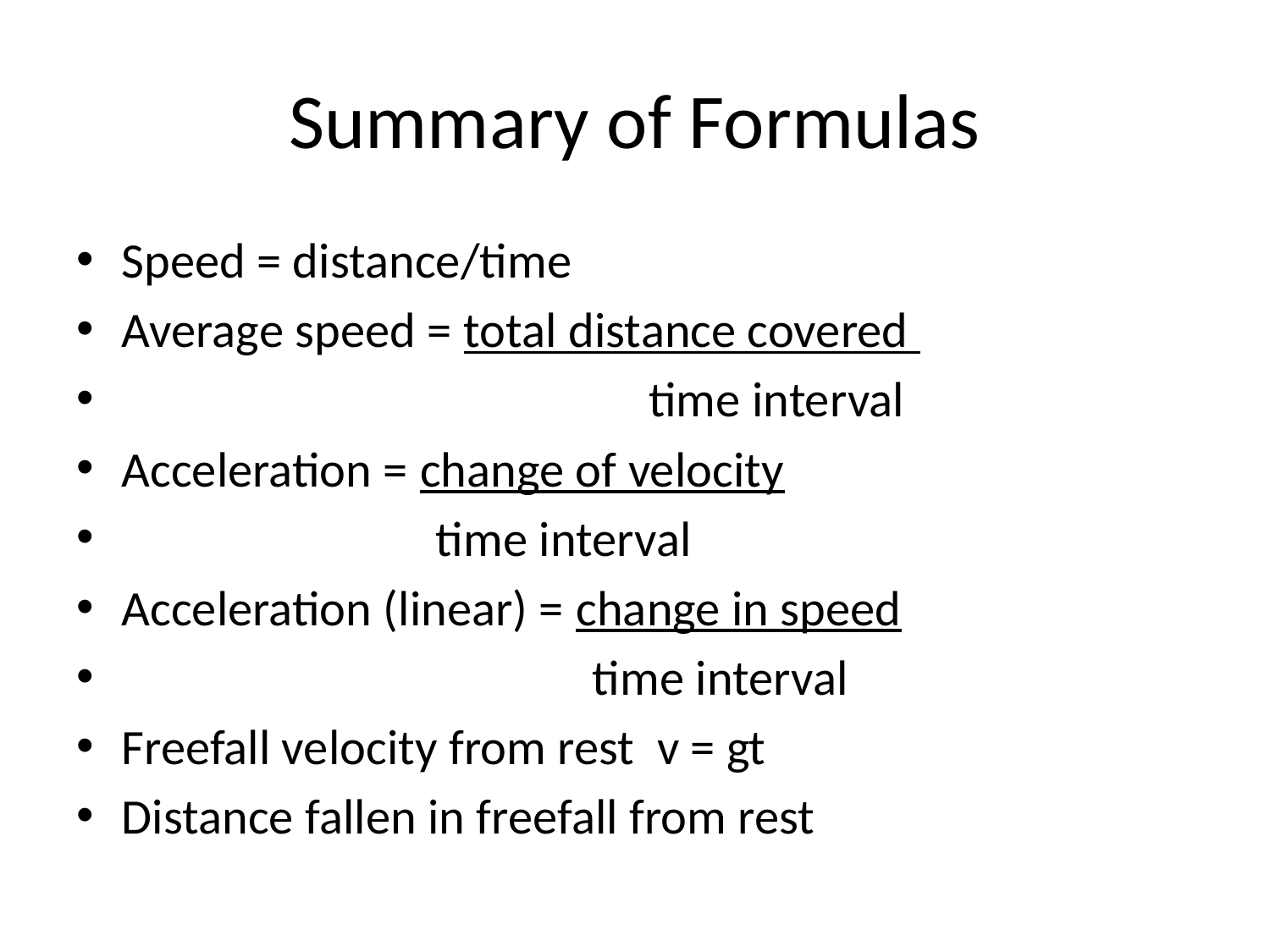

# Summary of Formulas
Speed = distance/time
Average speed = total distance covered
                                               time interval
Acceleration = change of velocity
                            time interval
Acceleration (linear) = change in speed
                                          time interval
Freefall velocity from rest  v = gt
Distance fallen in freefall from rest